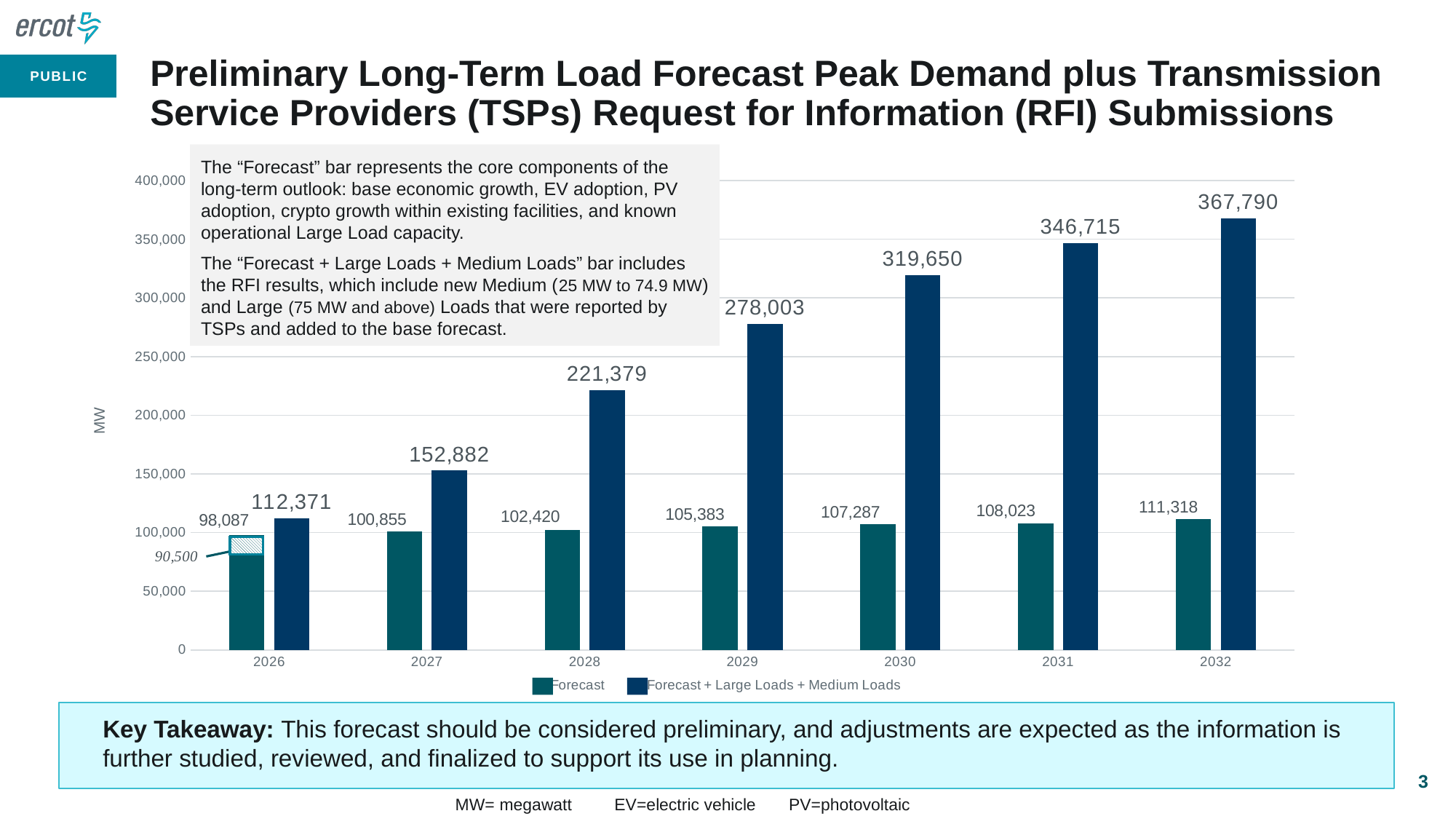

# Preliminary Long-Term Load Forecast Peak Demand plus Transmission Service Providers (TSPs) Request for Information (RFI) Submissions
The “Forecast” bar represents the core components of the long-term outlook: base economic growth, EV adoption, PV adoption, crypto growth within existing facilities, and known operational Large Load capacity.
The “Forecast + Large Loads + Medium Loads” bar includes the RFI results, which include new Medium (25 MW to 74.9 MW) and Large (75 MW and above) Loads that were reported by TSPs and added to the base forecast.

### Chart

| Category | Forecast | Forecast + Large Loads + Medium Loads |
|---|---|---|
| 2026 | 98087.2959295 | 112370.9629295 |
| 2027 | 100854.65380379999 | 152881.5018038 |
| 2028 | 102419.7786076 | 221379.2056076 |
| 2029 | 105382.52256370001 | 278002.5295637 |
| 2030 | 107287.27063099999 | 319649.818631 |
| 2031 | 108022.950475 | 346714.64347500005 |
| 2032 | 111317.5323418 | 367789.87534180004 |

Key Takeaway: This forecast should be considered preliminary, and adjustments are expected as the information is further studied, reviewed, and finalized to support its use in planning.
3
MW= megawatt         EV=electric vehicle       PV=photovoltaic